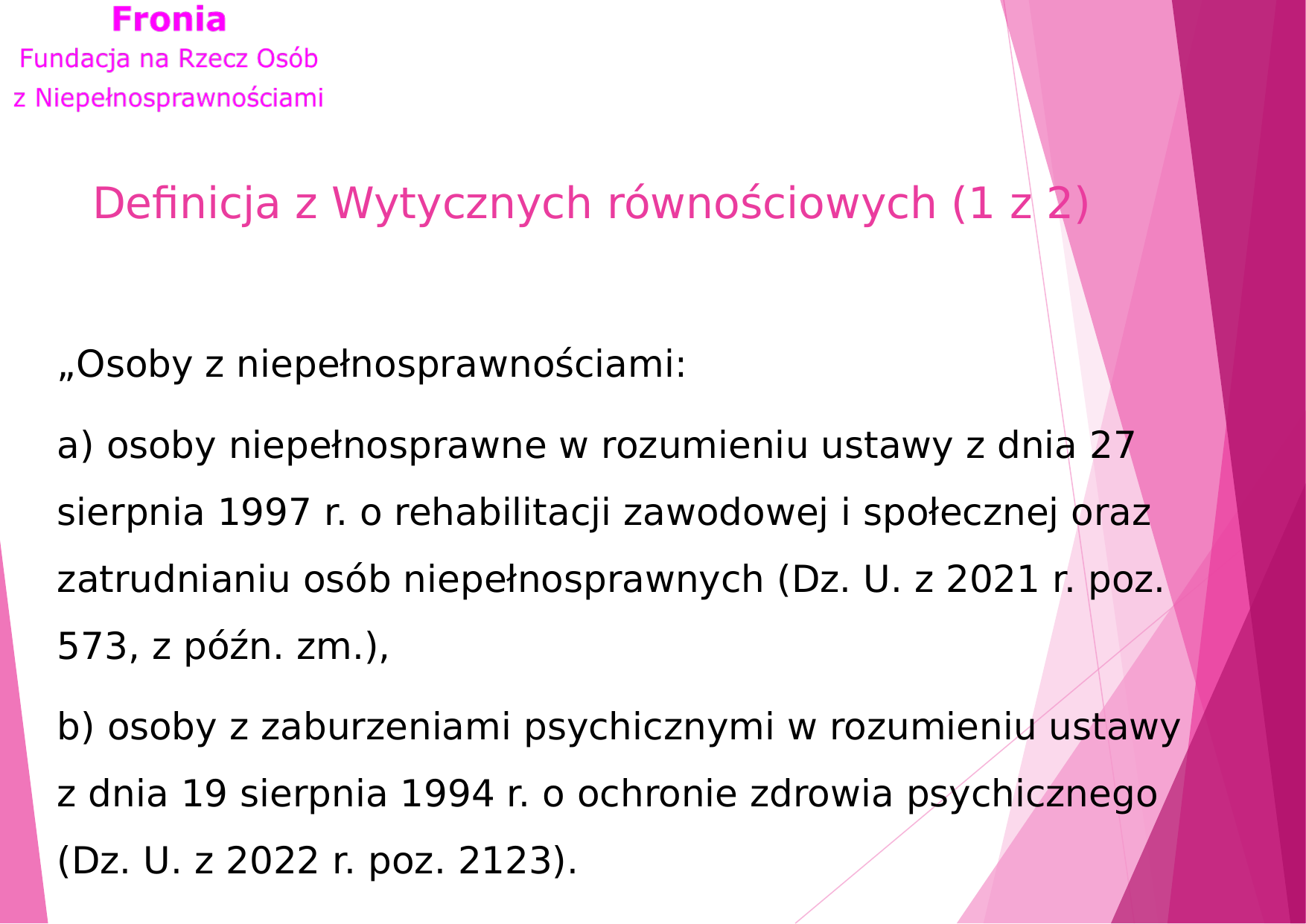

# Definicja z Wytycznych równościowych (1 z 2)
„Osoby z niepełnosprawnościami:
a) osoby niepełnosprawne w rozumieniu ustawy z dnia 27 sierpnia 1997 r. o rehabilitacji zawodowej i społecznej oraz zatrudnianiu osób niepełnosprawnych (Dz. U. z 2021 r. poz. 573, z późn. zm.),
b) osoby z zaburzeniami psychicznymi w rozumieniu ustawy z dnia 19 sierpnia 1994 r. o ochronie zdrowia psychicznego (Dz. U. z 2022 r. poz. 2123).